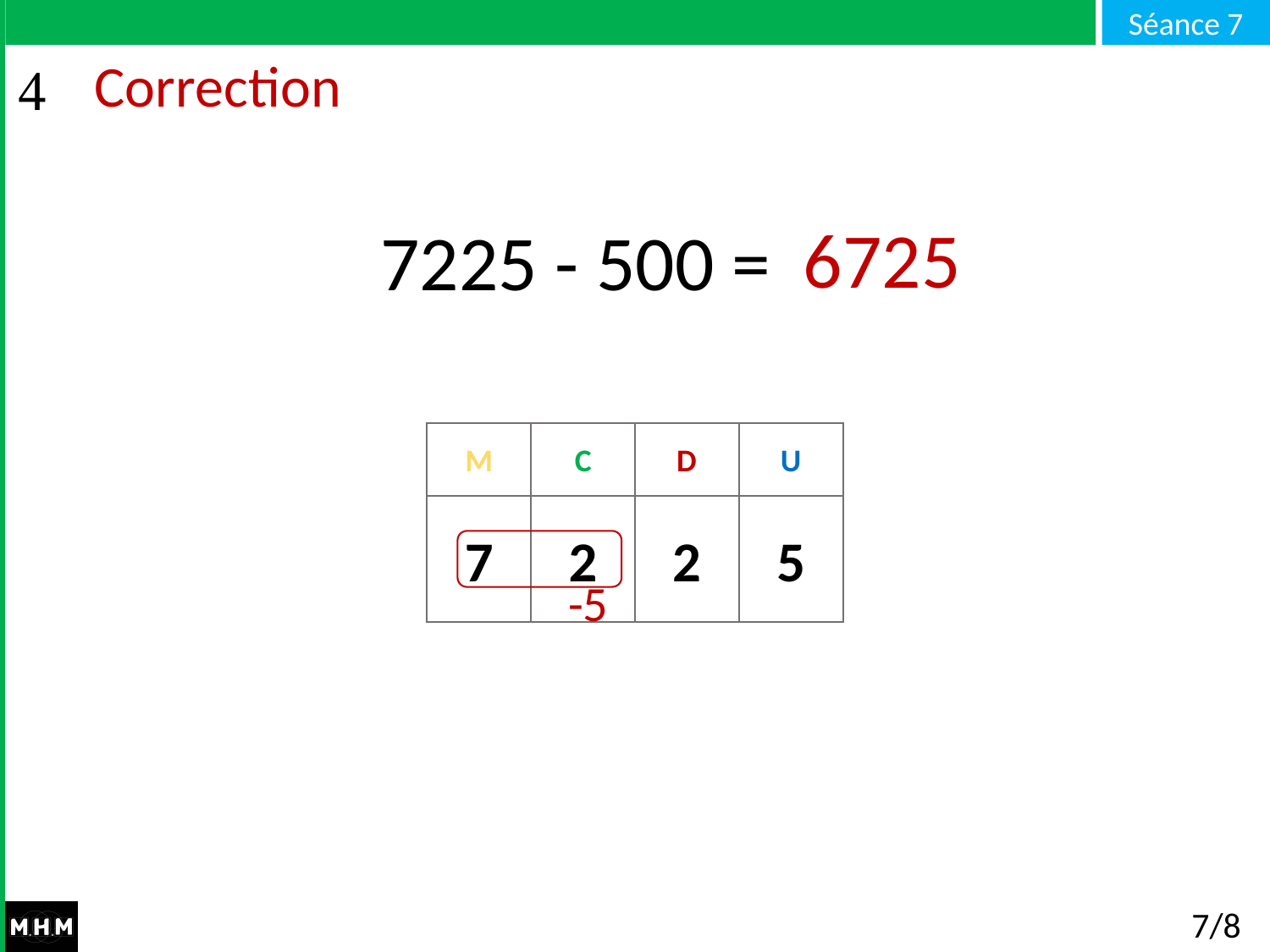

# Correction
6725
7225 - 500 =
M
C
D
U
7
2
2
5

-5
7/8